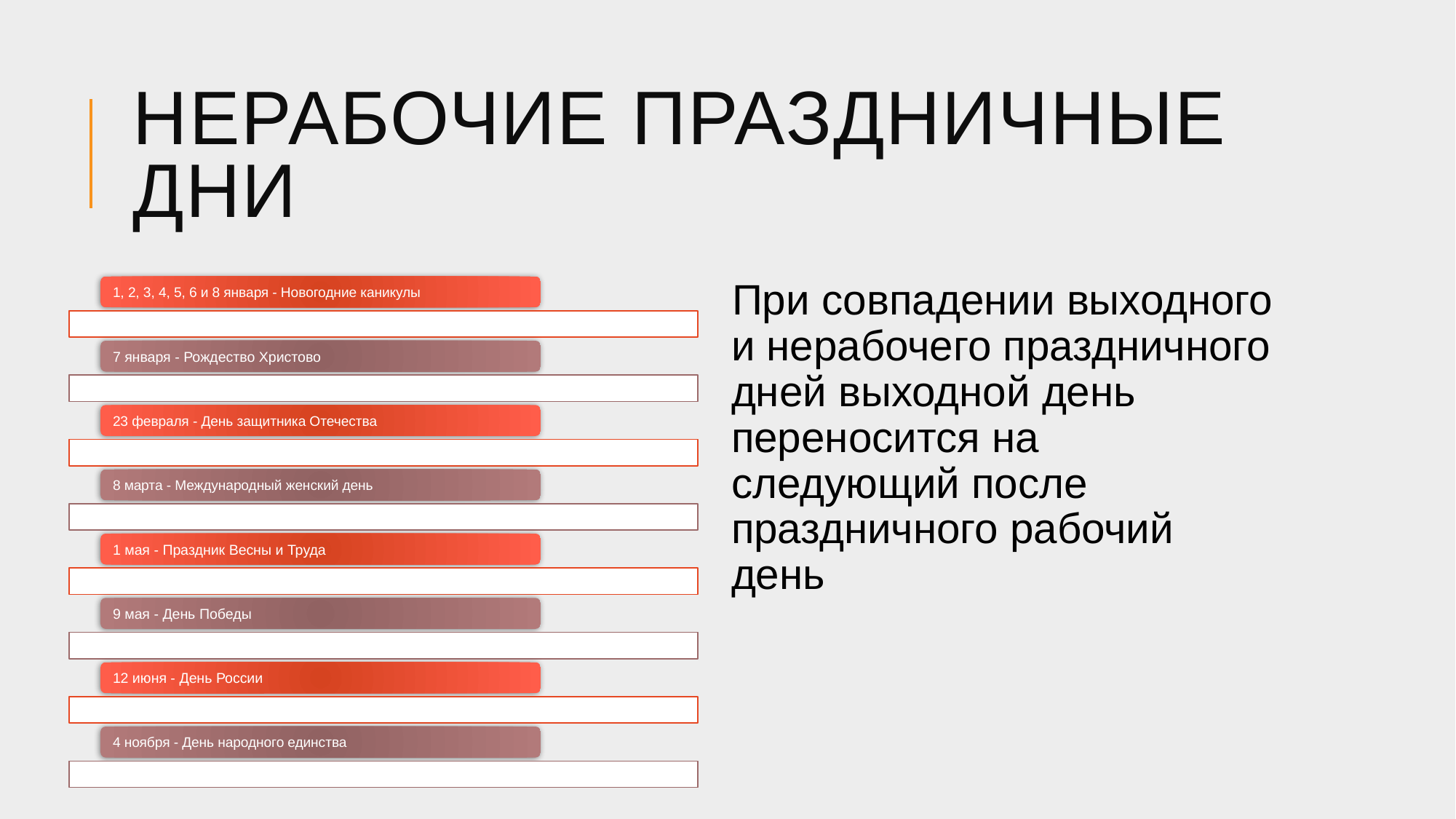

# Нерабочие праздничные дни
1, 2, 3, 4, 5, 6 и 8 января - Новогодние каникулы
7 января - Рождество Христово
23 февраля - День защитника Отечества
8 марта - Международный женский день
1 мая - Праздник Весны и Труда
9 мая - День Победы
12 июня - День России
4 ноября - День народного единства
При совпадении выходного и нерабочего праздничного дней выходной день переносится на следующий после праздничного рабочий день